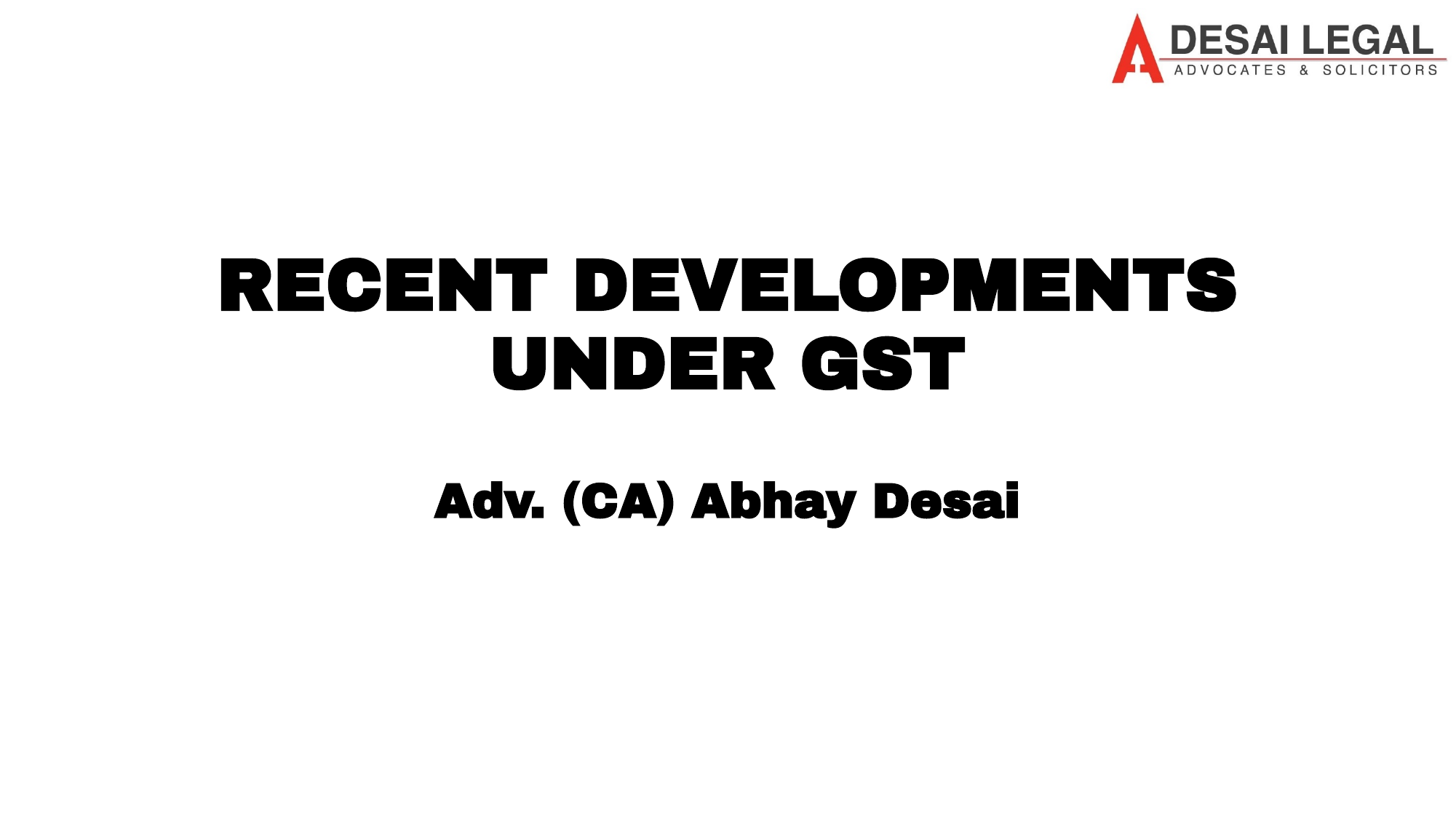

# RECENT DEVELOPMENTS UNDER GST
Adv. (CA) Abhay Desai